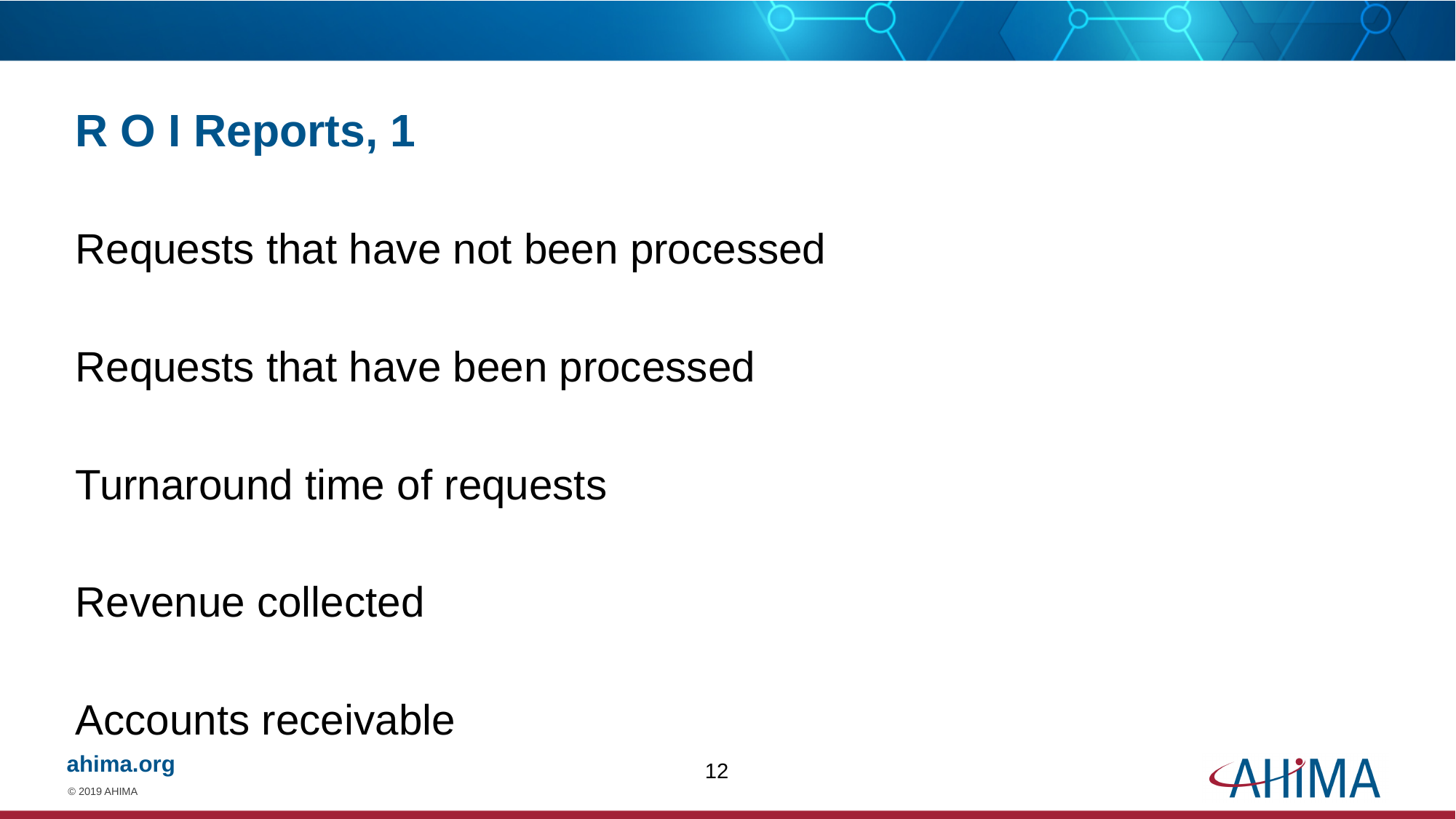

# R O I Reports, 1
Requests that have not been processed

Requests that have been processed

Turnaround time of requests

Revenue collected

Accounts receivable